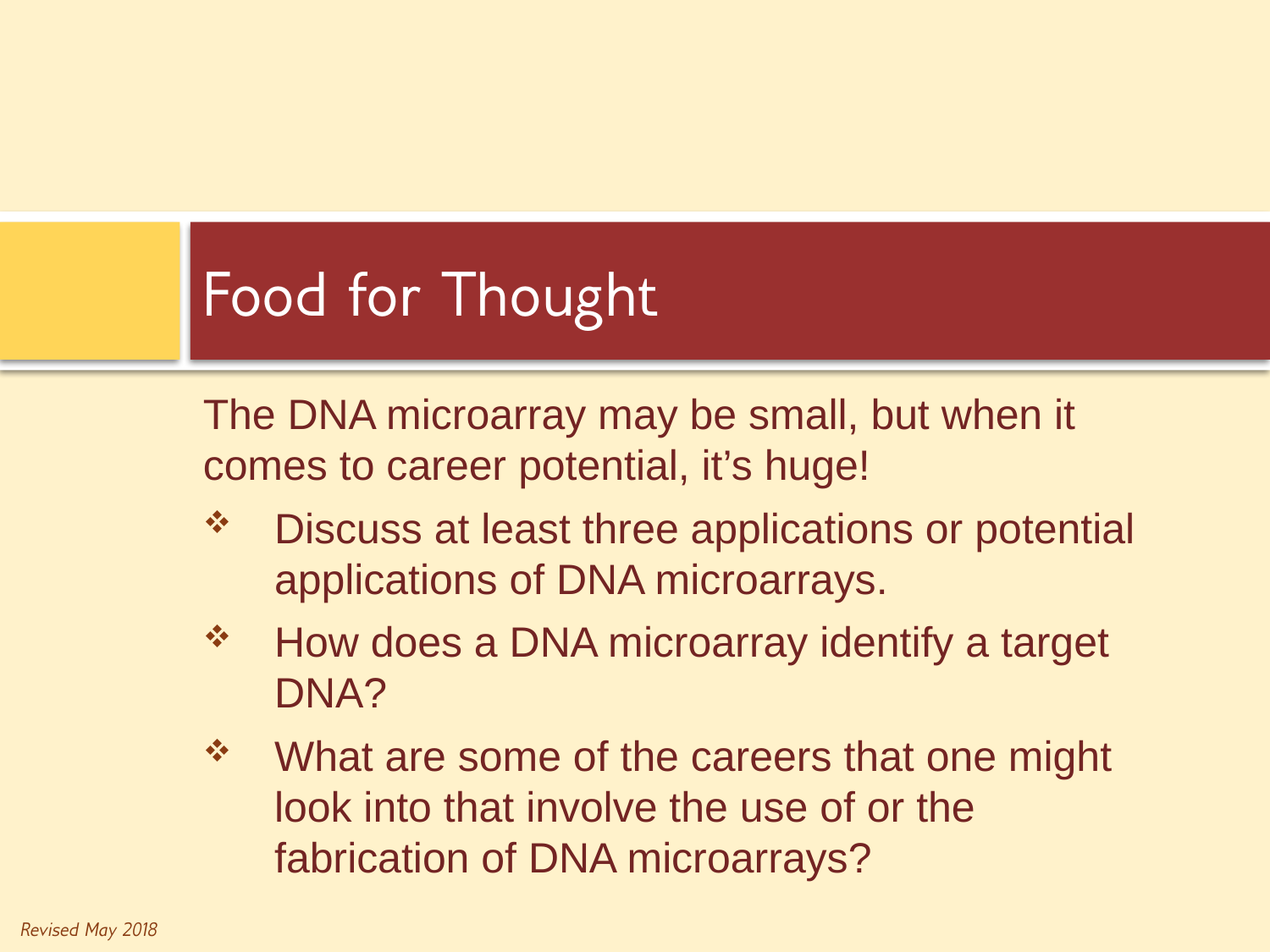

# Food for Thought
The DNA microarray may be small, but when it comes to career potential, it’s huge!
Discuss at least three applications or potential applications of DNA microarrays.
How does a DNA microarray identify a target DNA?
What are some of the careers that one might look into that involve the use of or the fabrication of DNA microarrays?